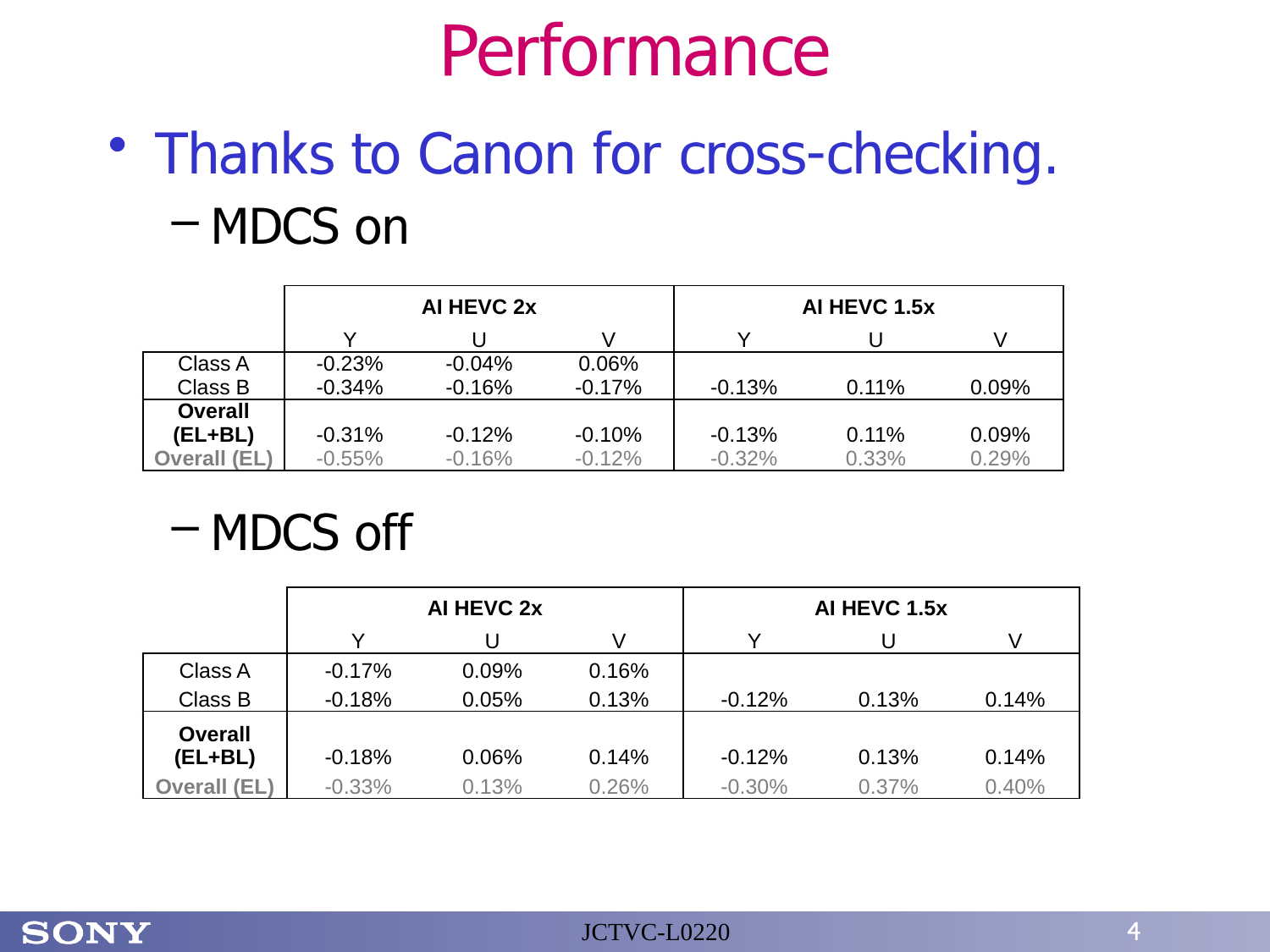

# Performance
Thanks to Canon for cross-checking.
MDCS on

MDCS off
|  | AI HEVC 2x |  |  | AI HEVC 1.5x |  |  |
| --- | --- | --- | --- | --- | --- | --- |
|  | Y | U | V | Y | U | V |
| Class A | -0.23% | -0.04% | 0.06% |  |  |  |
| Class B | -0.34% | -0.16% | -0.17% | -0.13% | 0.11% | 0.09% |
| Overall (EL+BL) | -0.31% | -0.12% | -0.10% | -0.13% | 0.11% | 0.09% |
| Overall (EL) | -0.55% | -0.16% | -0.12% | -0.32% | 0.33% | 0.29% |
|  | AI HEVC 2x |  |  | AI HEVC 1.5x |  |  |
| --- | --- | --- | --- | --- | --- | --- |
|  | Y | U | V | Y | U | V |
| Class A | -0.17% | 0.09% | 0.16% |  |  |  |
| Class B | -0.18% | 0.05% | 0.13% | -0.12% | 0.13% | 0.14% |
| Overall (EL+BL) | -0.18% | 0.06% | 0.14% | -0.12% | 0.13% | 0.14% |
| Overall (EL) | -0.33% | 0.13% | 0.26% | -0.30% | 0.37% | 0.40% |
JCTVC-L0220
4